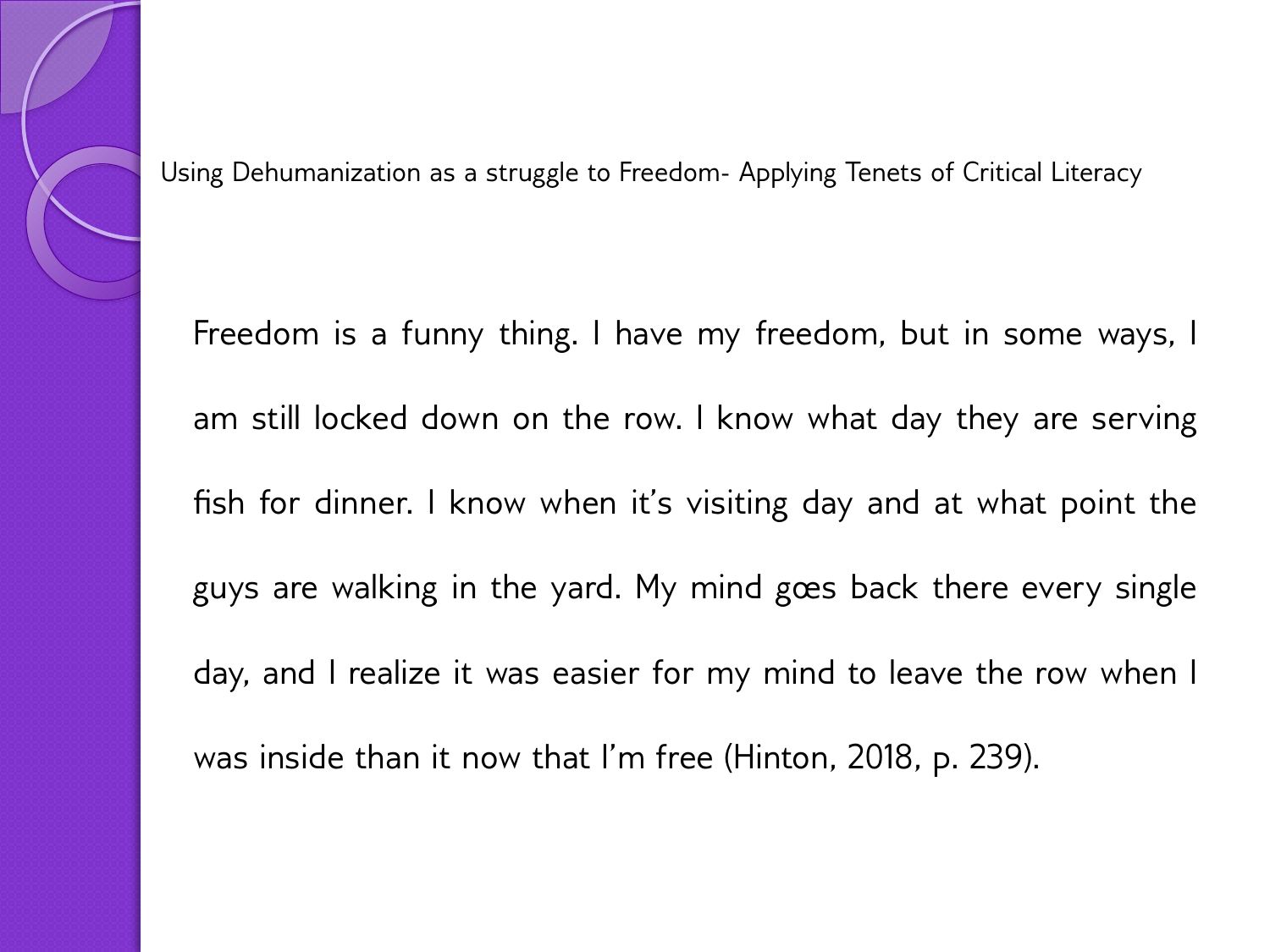

# Using Dehumanization as a struggle to Freedom- Applying Tenets of Critical Literacy
Freedom is a funny thing. I have my freedom, but in some ways, I am still locked down on the row. I know what day they are serving fish for dinner. I know when it’s visiting day and at what point the guys are walking in the yard. My mind goes back there every single day, and I realize it was easier for my mind to leave the row when I was inside than it now that I’m free (Hinton, 2018, p. 239).